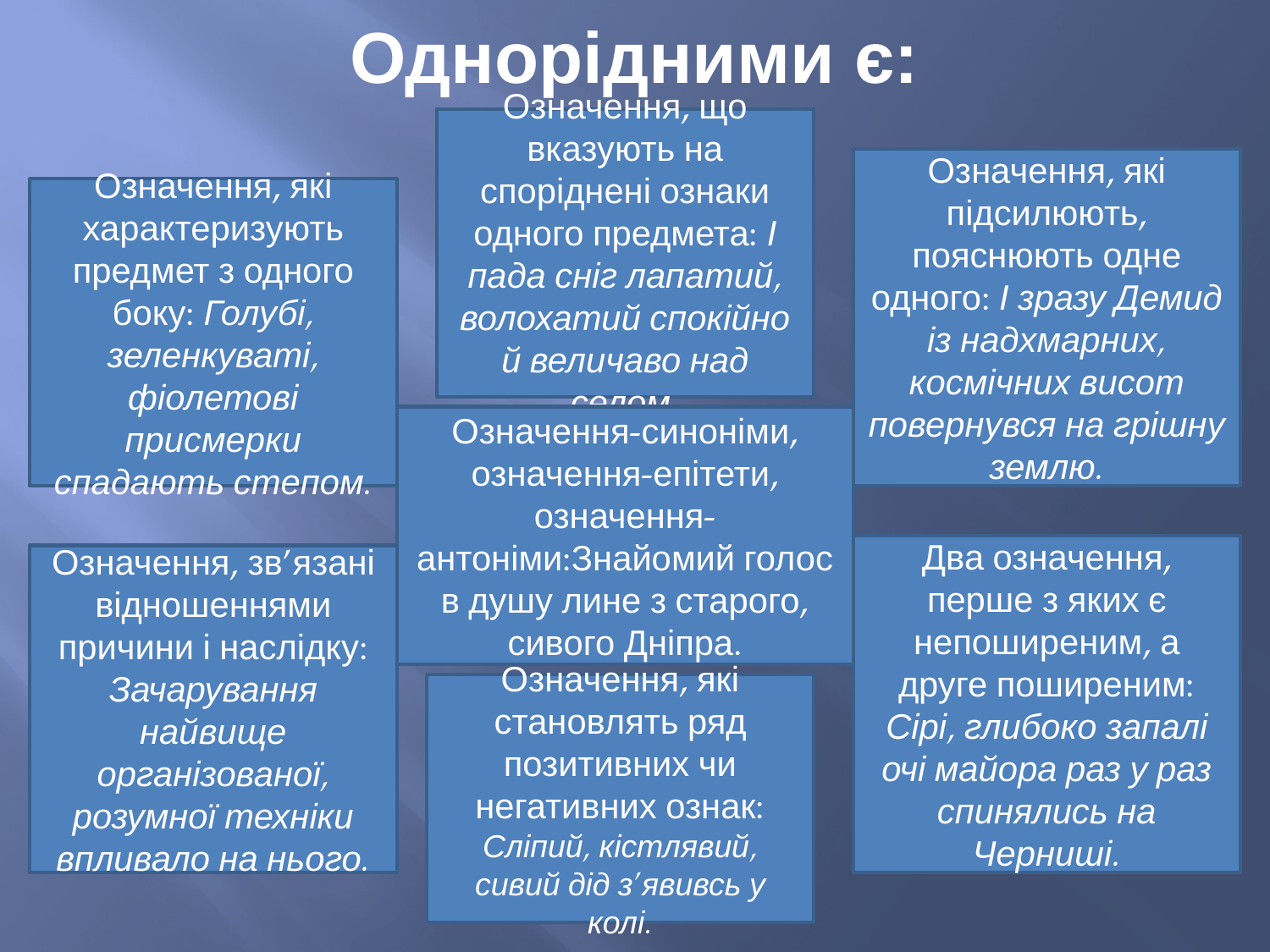

# Однорідними є:
Означення, що вказують на споріднені ознаки одного предмета: І пада сніг лапатий, волохатий спокійно й величаво над селом.

Означення, які підсилюють, пояснюють одне одного: І зразу Демид із надхмарних, космічних висот повернувся на грішну землю.
Означення, які характеризують предмет з одного боку: Голубі, зеленкуваті, фіолетові присмерки спадають степом.
Означення-синоніми, означення-епітети, означення-антоніми:Знайомий голос в душу лине з старого, сивого Дніпра.
Два означення, перше з яких є непоширеним, а друге поширеним: Сірі, глибоко запалі очі майора раз у раз спинялись на Черниші.
Означення, зв’язані відношеннями причини і наслідку: Зачарування найвище організованої, розумної техніки впливало на нього.
Означення, які становлять ряд позитивних чи негативних ознак: Сліпий, кістлявий, сивий дід з’явивсь у колі.